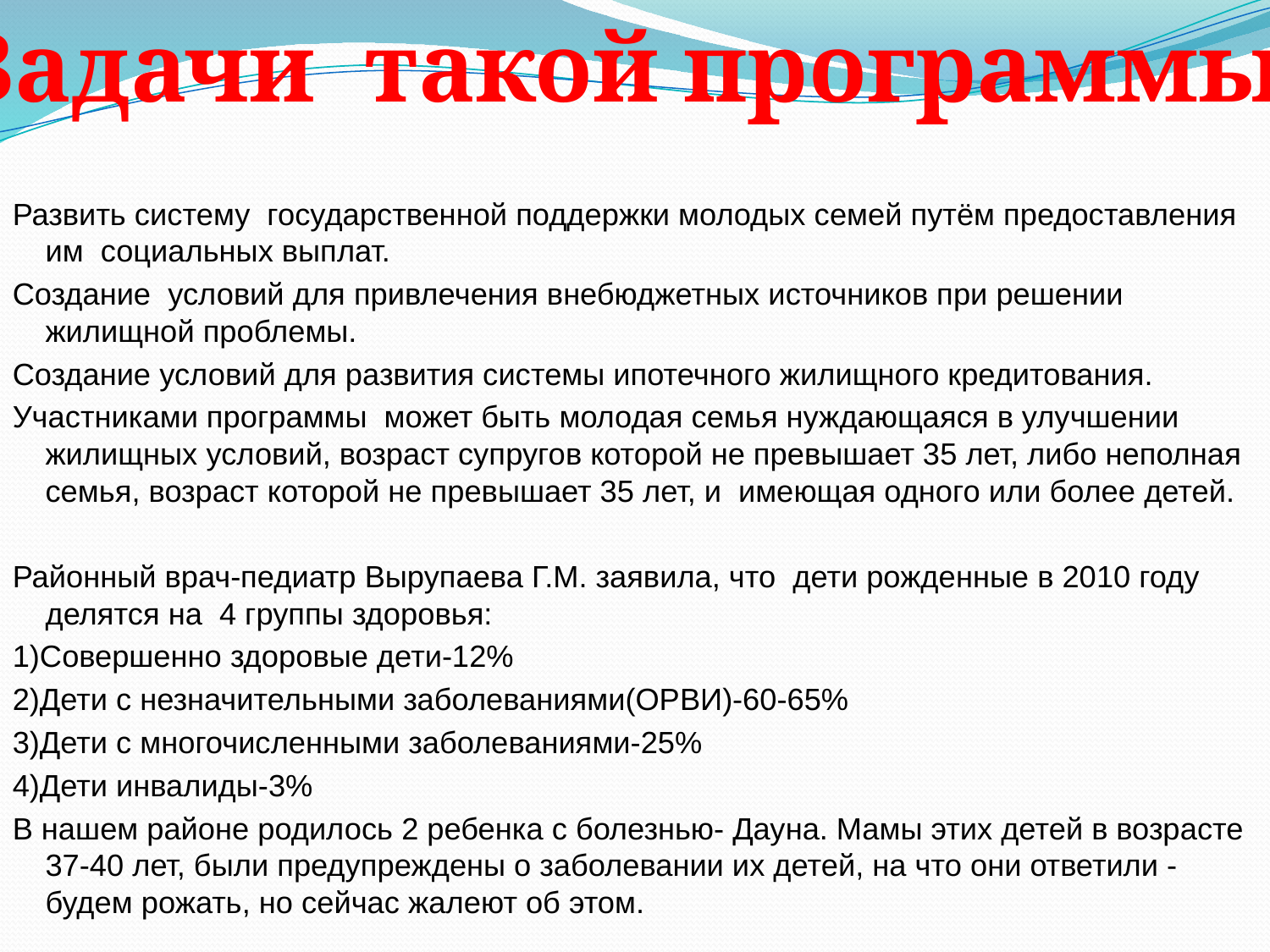

Задачи  такой программы :
Развить систему  государственной поддержки молодых семей путём предоставления им  социальных выплат.
Создание  условий для привлечения внебюджетных источников при решении жилищной проблемы.
Создание условий для развития системы ипотечного жилищного кредитования.
Участниками программы  может быть молодая семья нуждающаяся в улучшении жилищных условий, возраст супругов которой не превышает 35 лет, либо неполная семья, возраст которой не превышает 35 лет, и  имеющая одного или более детей.

Районный врач-педиатр Вырупаева Г.М. заявила, что  дети рожденные в 2010 году делятся на  4 группы здоровья:
1)Совершенно здоровые дети-12%
2)Дети с незначительными заболеваниями(ОРВИ)-60-65%
3)Дети с многочисленными заболеваниями-25%
4)Дети инвалиды-3%
В нашем районе родилось 2 ребенка с болезнью- Дауна. Мамы этих детей в возрасте 37-40 лет, были предупреждены о заболевании их детей, на что они ответили -  будем рожать, но сейчас жалеют об этом.